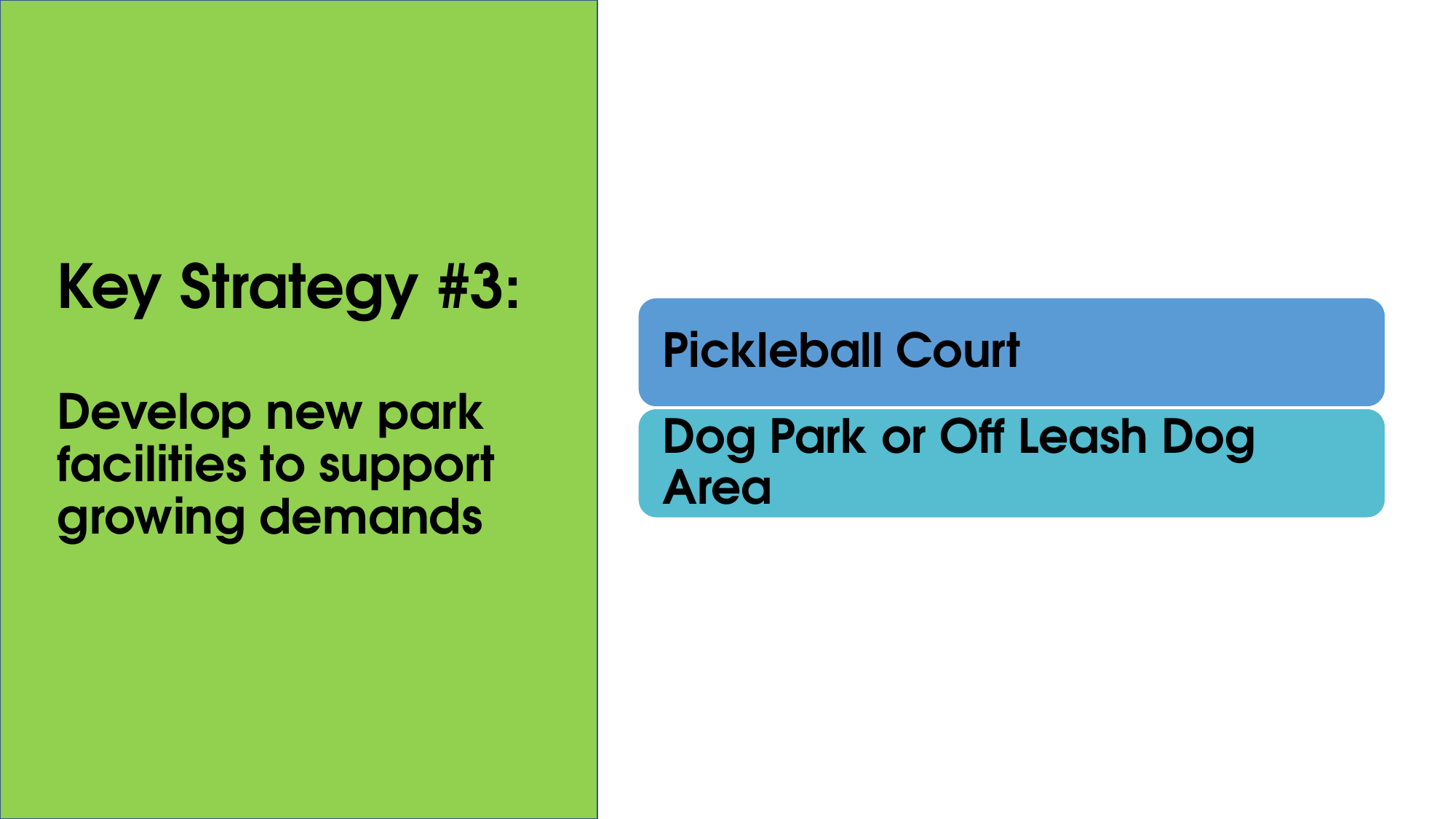

# Key Strategy #3: Develop new park facilities to support growing demands
Pickleball Court
Dog Park or Off Leash Dog Area